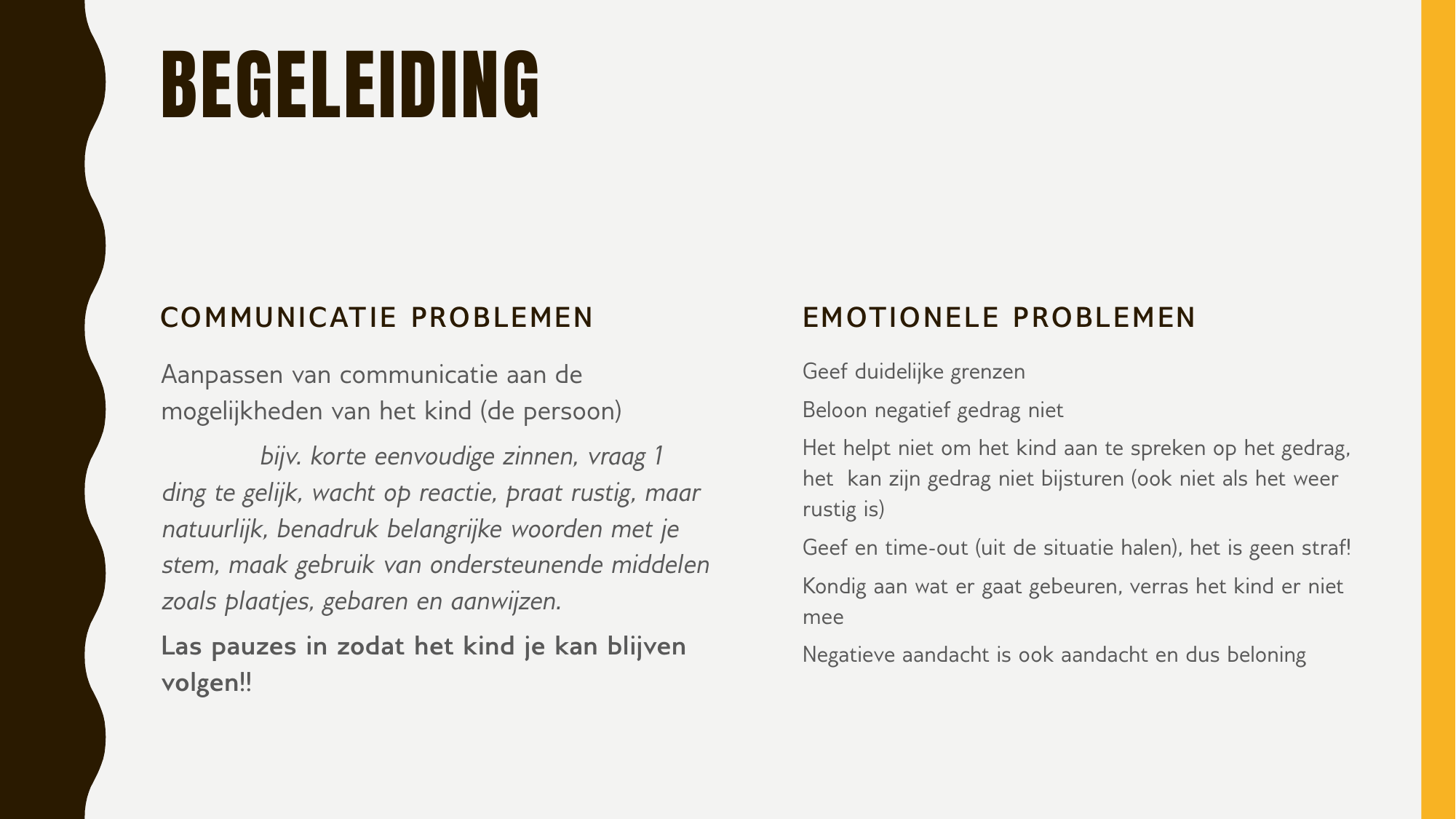

# begeleiding
Communicatie problemen
Emotionele problemen
Aanpassen van communicatie aan de mogelijkheden van het kind (de persoon)
	bijv. korte eenvoudige zinnen, vraag 1 ding te gelijk, wacht op reactie, praat rustig, maar natuurlijk, benadruk belangrijke woorden met je stem, maak gebruik van ondersteunende middelen zoals plaatjes, gebaren en aanwijzen.
Las pauzes in zodat het kind je kan blijven volgen!!

Geef duidelijke grenzen
Beloon negatief gedrag niet
Het helpt niet om het kind aan te spreken op het gedrag, het  kan zijn gedrag niet bijsturen (ook niet als het weer rustig is)
Geef en time-out (uit de situatie halen), het is geen straf!
Kondig aan wat er gaat gebeuren, verras het kind er niet mee
Negatieve aandacht is ook aandacht en dus beloning